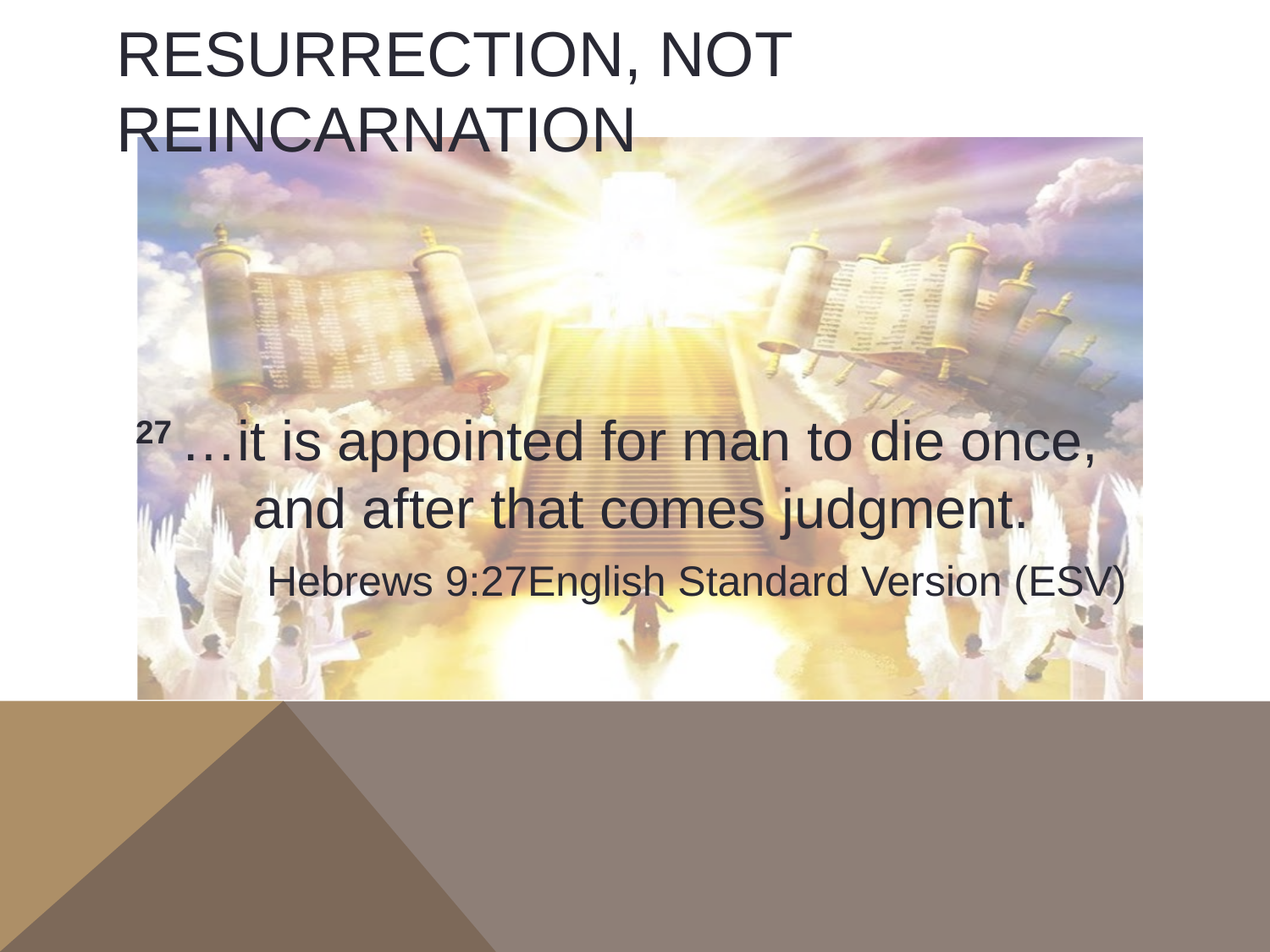

# Resurrection, not reincarnation

27 …it is appointed for man to die once, and after that comes judgment.
Hebrews 9:27English Standard Version (ESV)